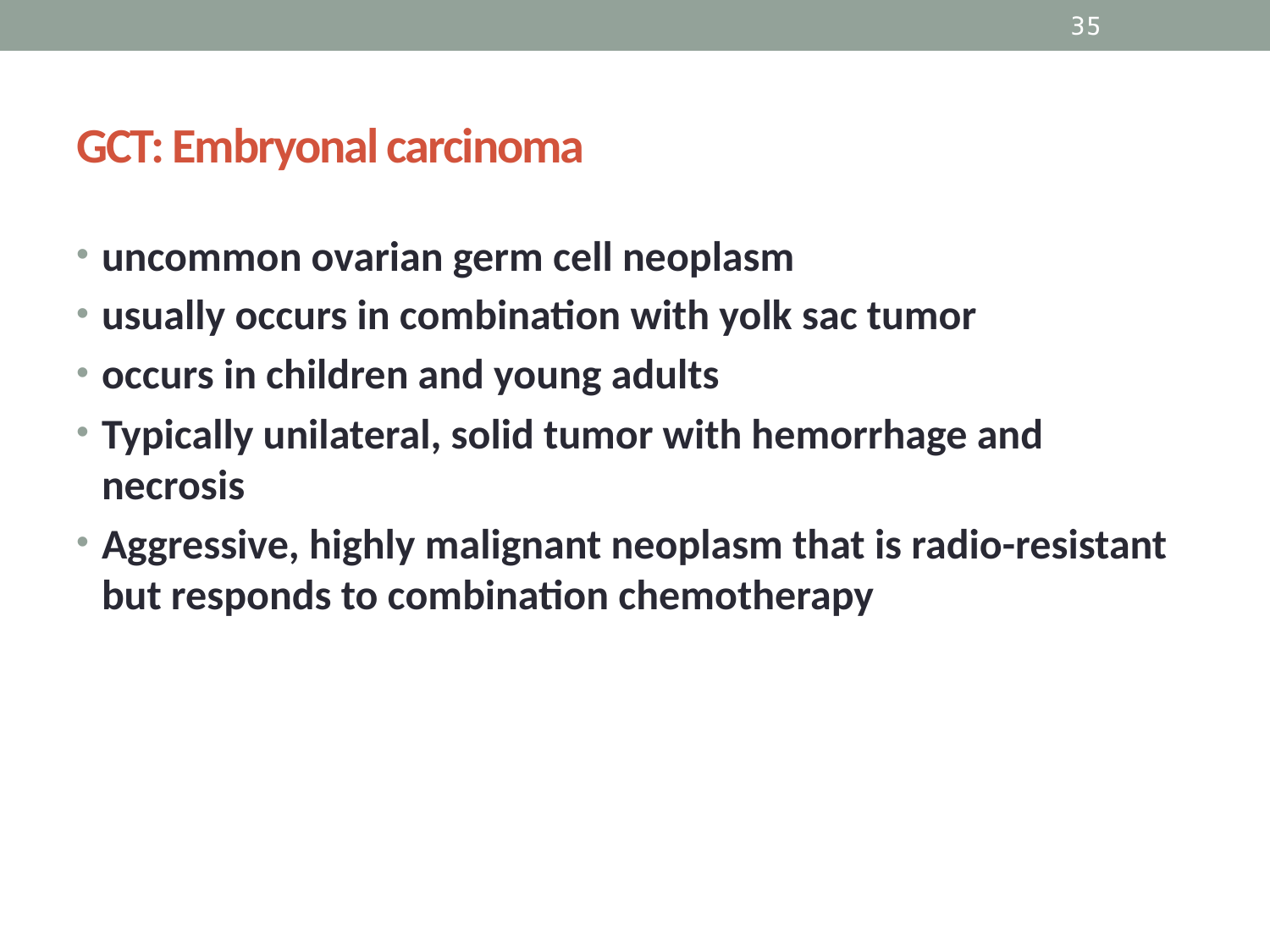

35
# GCT: Embryonal carcinoma
uncommon ovarian germ cell neoplasm
usually occurs in combination with yolk sac tumor
occurs in children and young adults
Typically unilateral, solid tumor with hemorrhage and necrosis
Aggressive, highly malignant neoplasm that is radio-resistant but responds to combination chemotherapy